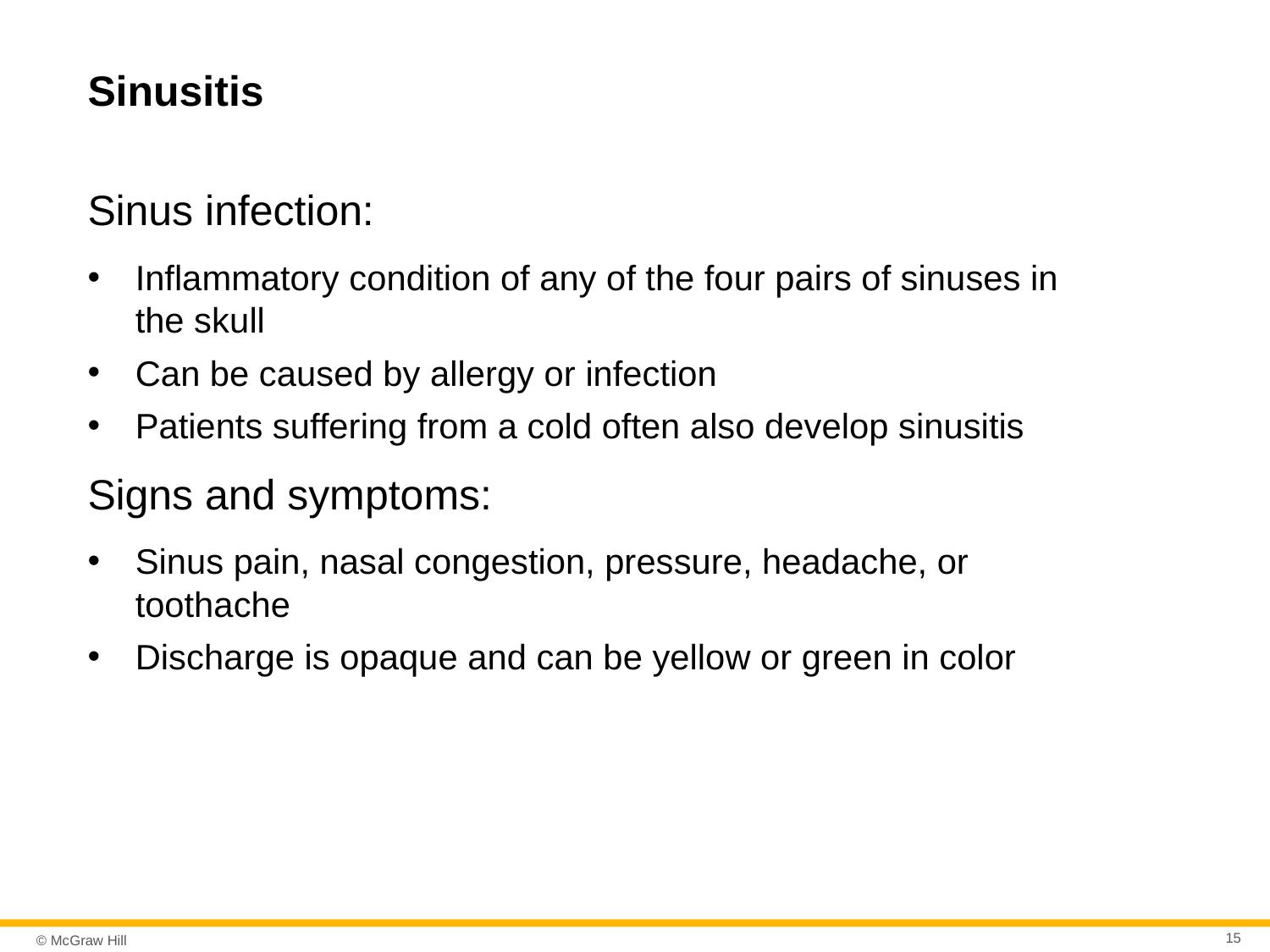

# Sinusitis
Sinus infection:
Inflammatory condition of any of the four pairs of sinuses in the skull
Can be caused by allergy or infection
Patients suffering from a cold often also develop sinusitis
Signs and symptoms:
Sinus pain, nasal congestion, pressure, headache, or toothache
Discharge is opaque and can be yellow or green in color